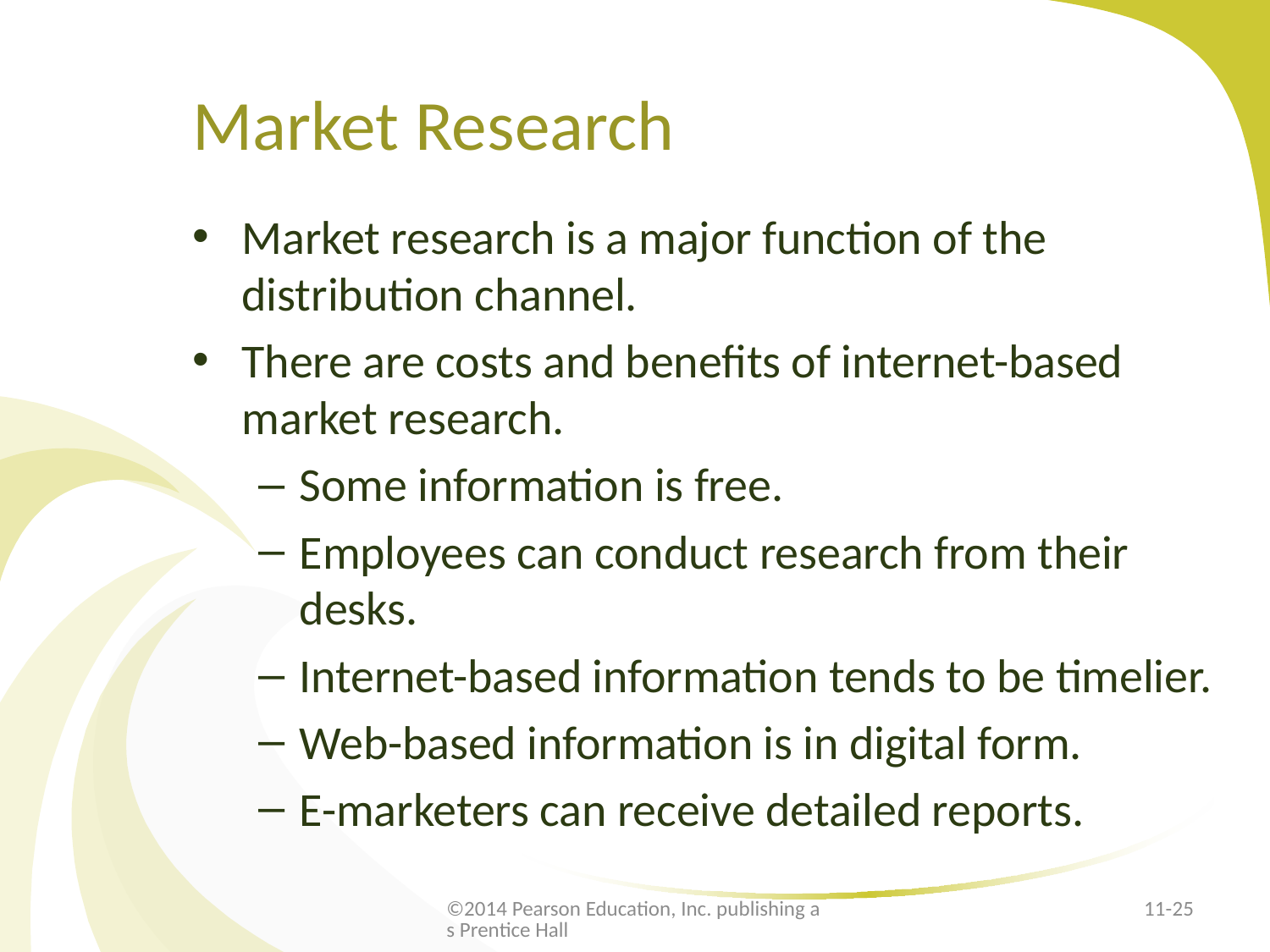

# Market Research
Market research is a major function of the distribution channel.
There are costs and benefits of internet-based market research.
Some information is free.
Employees can conduct research from their desks.
Internet-based information tends to be timelier.
Web-based information is in digital form.
E-marketers can receive detailed reports.
©2014 Pearson Education, Inc. publishing as Prentice Hall
11-25